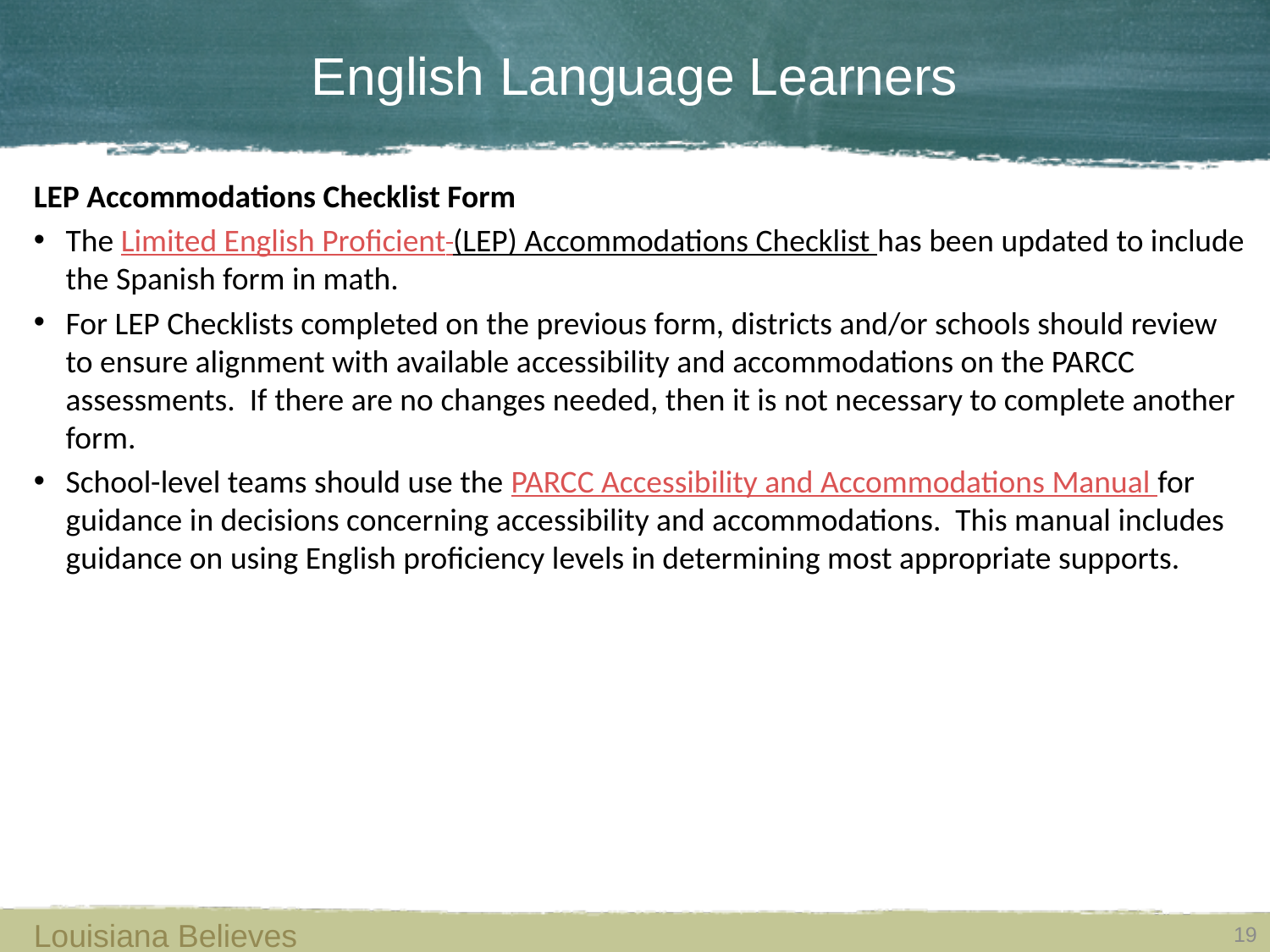

# English Language Learners
LEP Accommodations Checklist Form
The Limited English Proficient (LEP) Accommodations Checklist has been updated to include the Spanish form in math.
For LEP Checklists completed on the previous form, districts and/or schools should review to ensure alignment with available accessibility and accommodations on the PARCC assessments.  If there are no changes needed, then it is not necessary to complete another form.
School-level teams should use the PARCC Accessibility and Accommodations Manual for guidance in decisions concerning accessibility and accommodations.  This manual includes guidance on using English proficiency levels in determining most appropriate supports.

Louisiana Believes
19